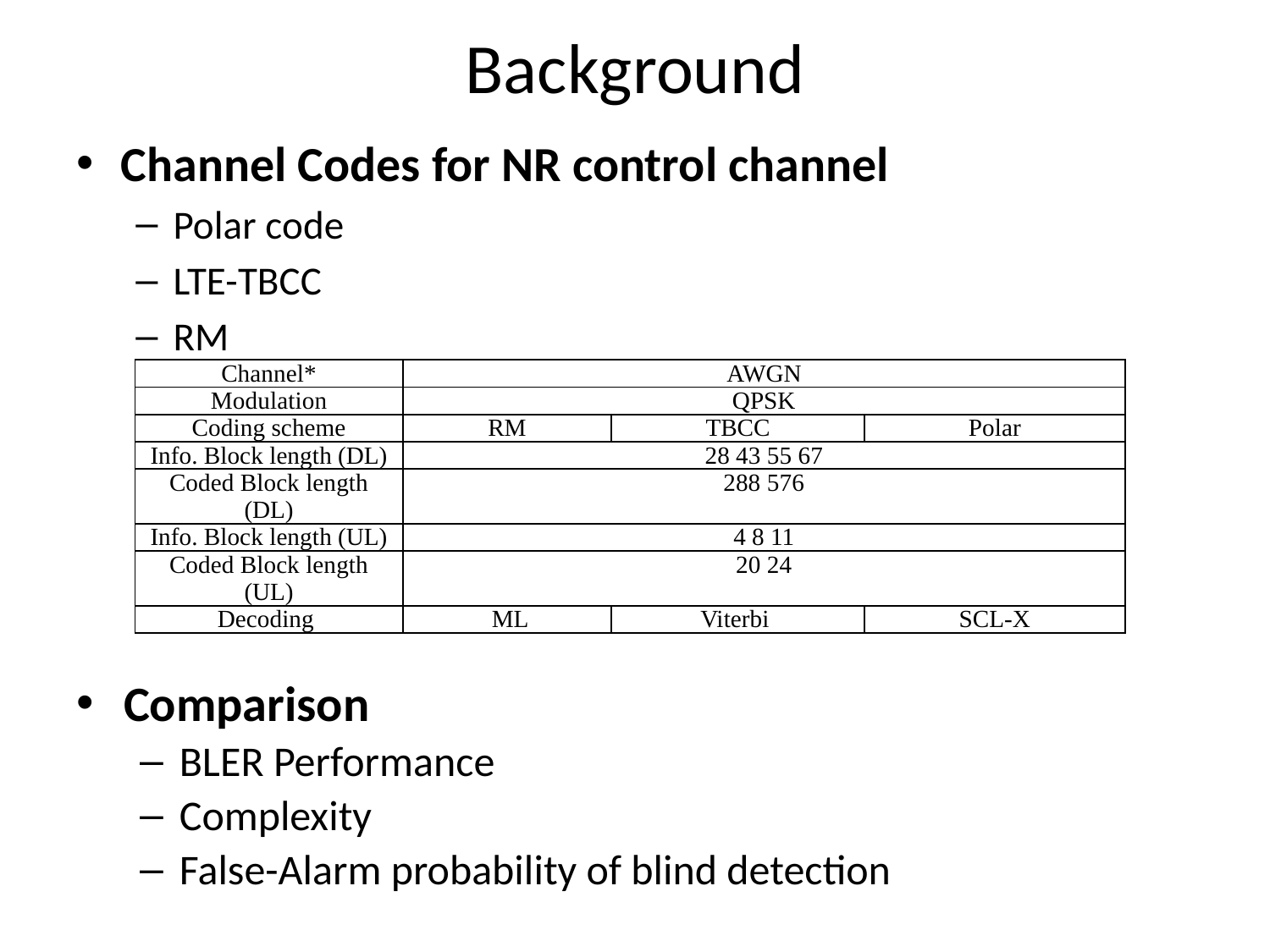

# Background
Channel Codes for NR control channel
Polar code
LTE-TBCC
RM
| Channel\* | AWGN |  |  |
| --- | --- | --- | --- |
| Modulation | QPSK |  |  |
| Coding scheme | RM | TBCC | Polar |
| Info. Block length (DL) | 28 43 55 67 |  |  |
| Coded Block length (DL) | 288 576 |  |  |
| Info. Block length (UL) | 4 8 11 |  |  |
| Coded Block length (UL) | 20 24 |  |  |
| Decoding | ML | Viterbi | SCL-X |
Comparison
BLER Performance
Complexity
False-Alarm probability of blind detection